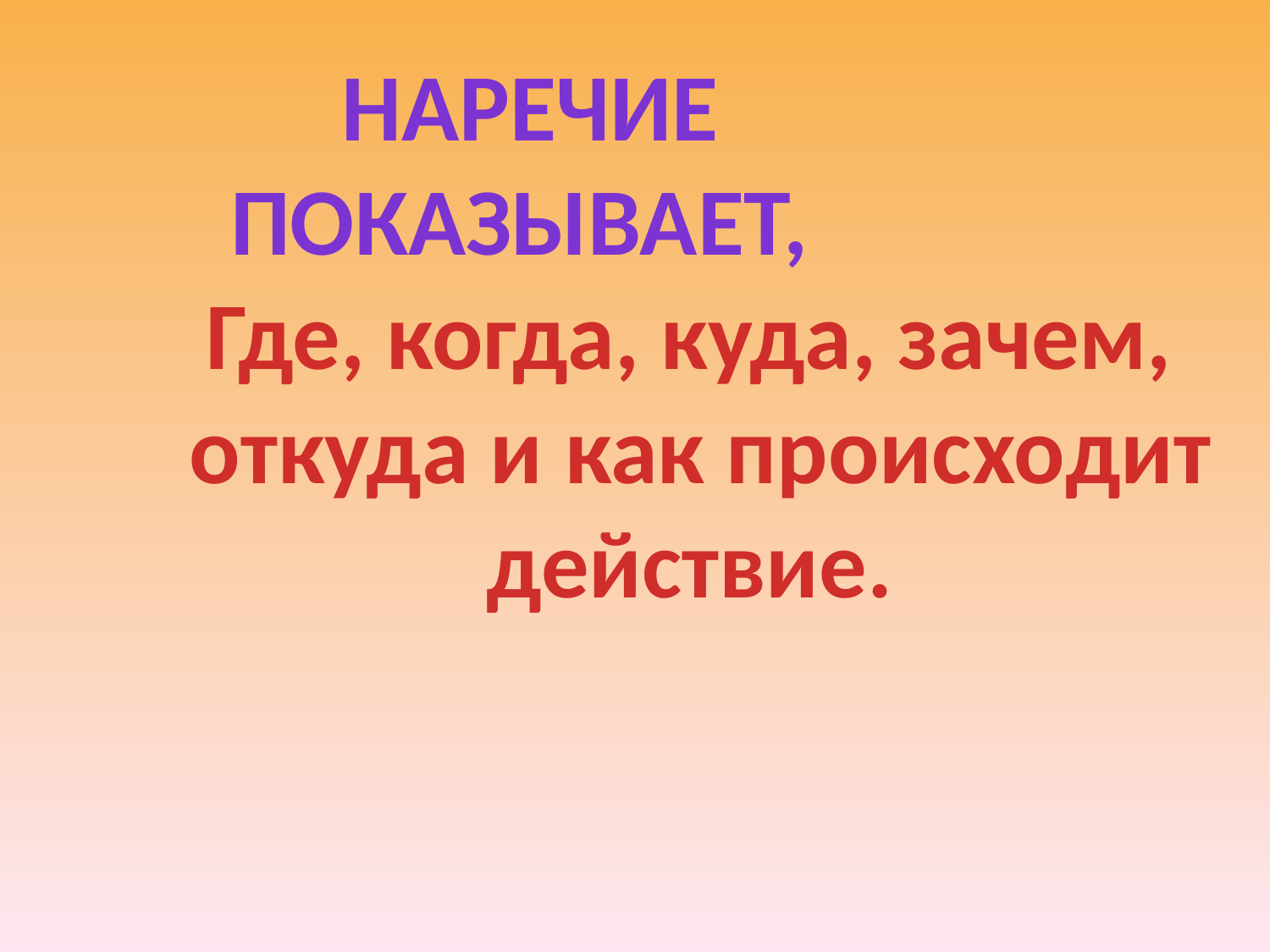

Наречие показывает,
Где, когда, куда, зачем,
 откуда и как происходит действие.